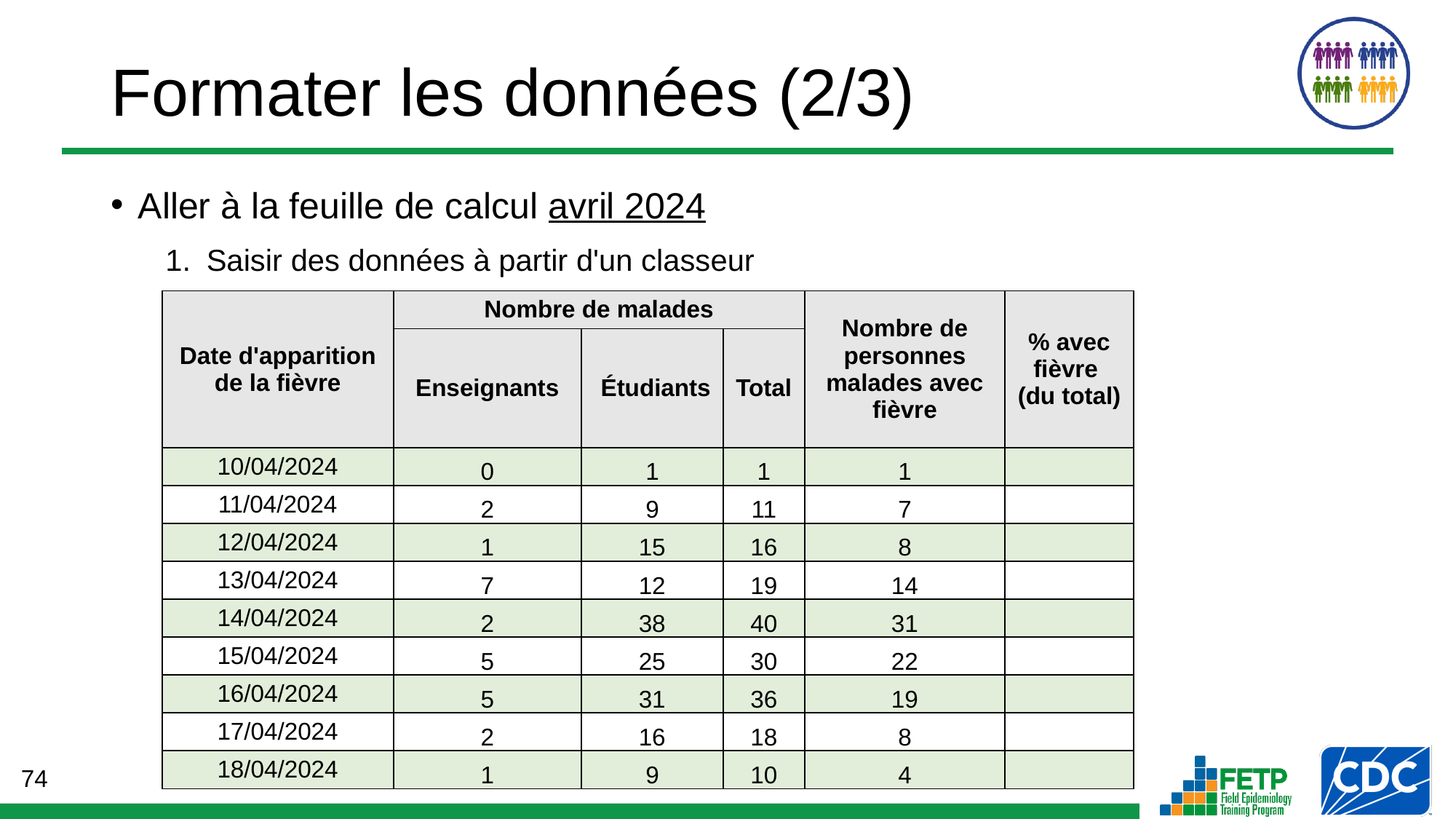

# Formater les données (2/3)
Aller à la feuille de calcul avril 2024
Saisir des données à partir d'un classeur
| Date d'apparition de la fièvre | Nombre de malades |  |  | Nombre de personnes malades avec fièvre | % avec fièvre (du total) |
| --- | --- | --- | --- | --- | --- |
|  | Enseignants | Étudiants | Total |  |  |
| 10/04/2024 | 0 | 1 | 1 | 1 |  |
| 11/04/2024 | 2 | 9 | 11 | 7 |  |
| 12/04/2024 | 1 | 15 | 16 | 8 |  |
| 13/04/2024 | 7 | 12 | 19 | 14 |  |
| 14/04/2024 | 2 | 38 | 40 | 31 |  |
| 15/04/2024 | 5 | 25 | 30 | 22 |  |
| 16/04/2024 | 5 | 31 | 36 | 19 |  |
| 17/04/2024 | 2 | 16 | 18 | 8 |  |
| 18/04/2024 | 1 | 9 | 10 | 4 |  |